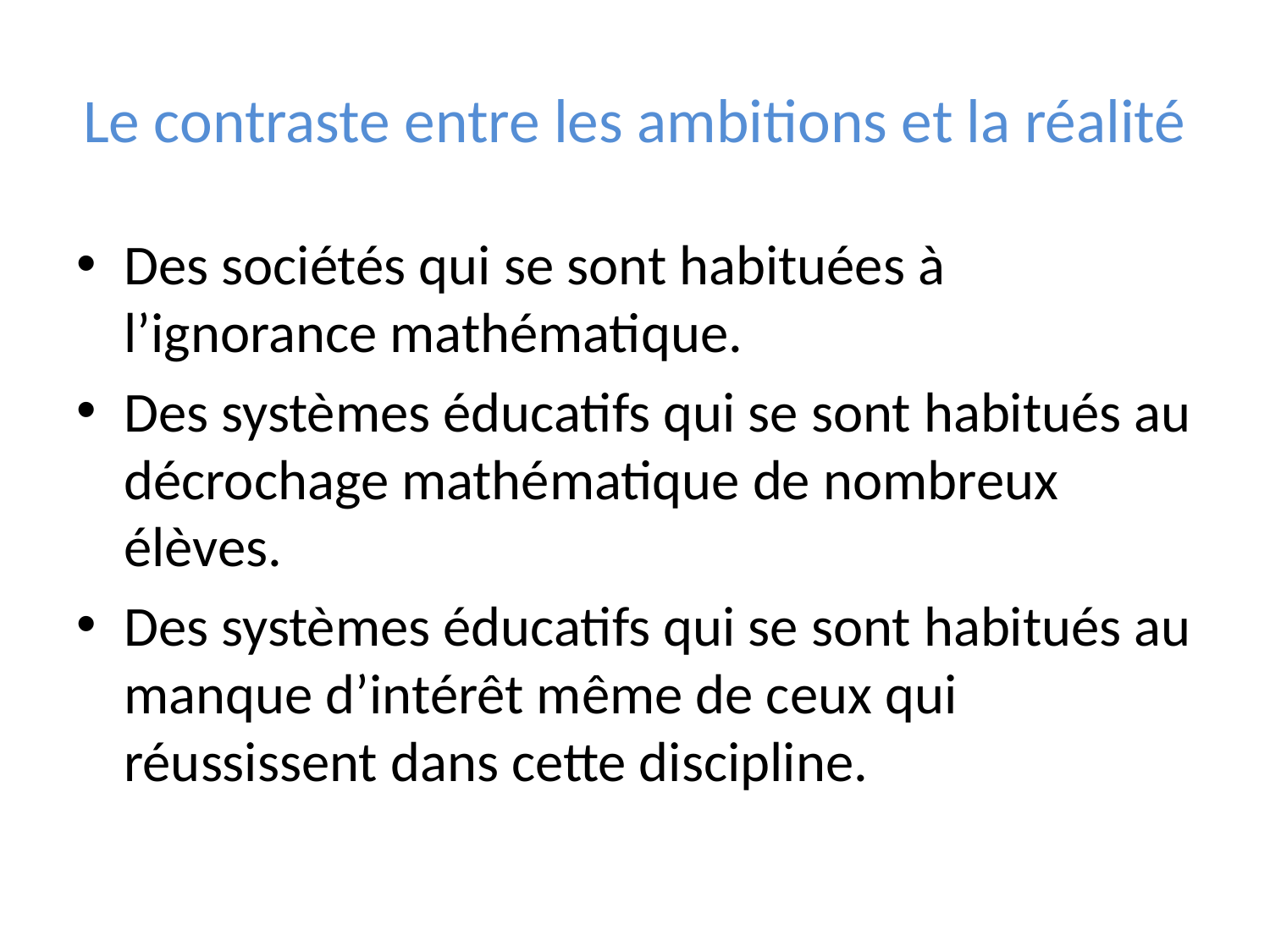

# Le contraste entre les ambitions et la réalité
Des sociétés qui se sont habituées à l’ignorance mathématique.
Des systèmes éducatifs qui se sont habitués au décrochage mathématique de nombreux élèves.
Des systèmes éducatifs qui se sont habitués au manque d’intérêt même de ceux qui réussissent dans cette discipline.